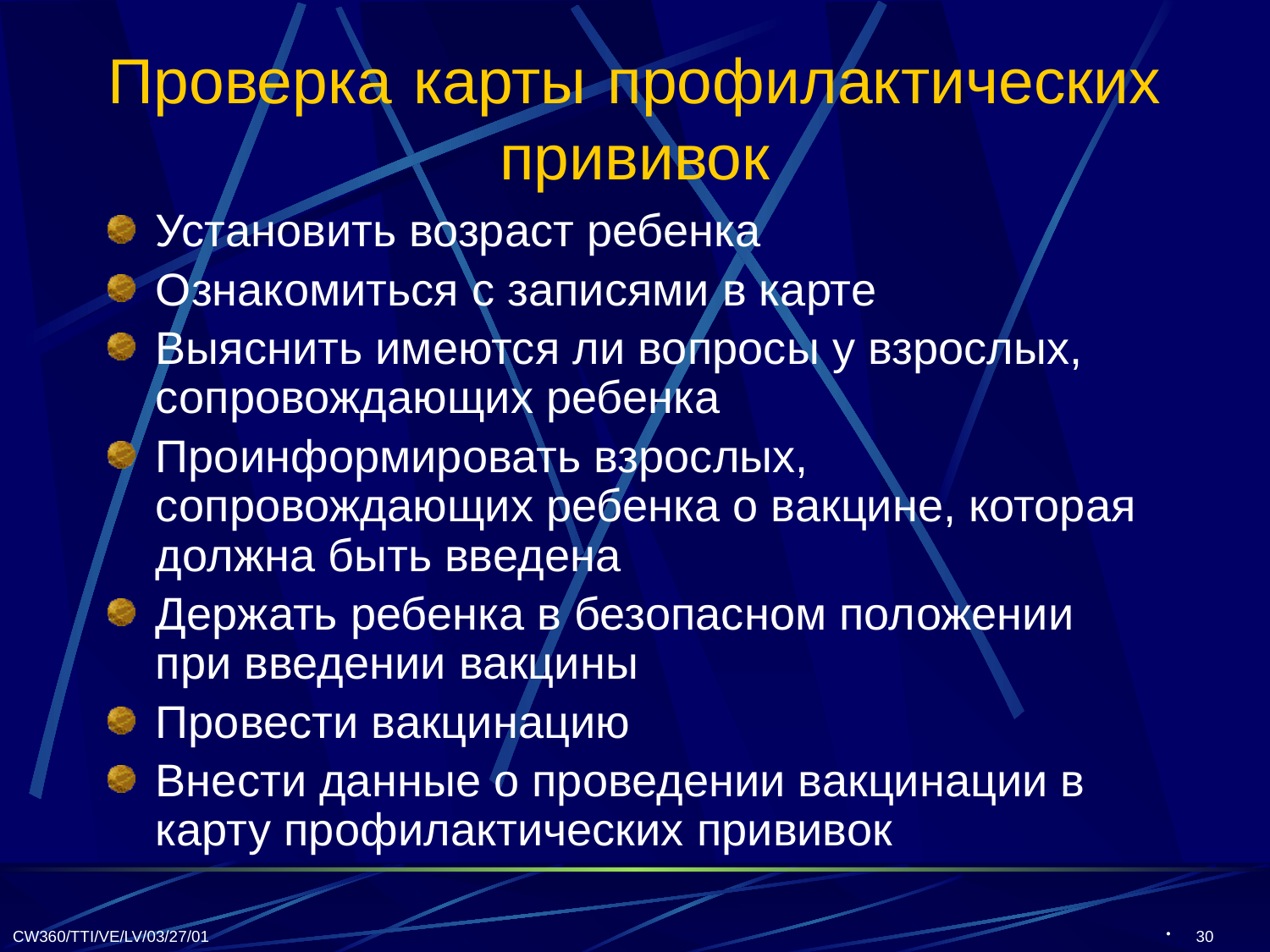

# Проверка карты профилактических прививок
Установить возраст ребенка
Ознакомиться с записями в карте
Выяснить имеются ли вопросы у взрослых, сопровождающих ребенка
Проинформировать взрослых, сопровождающих ребенка о вакцине, которая должна быть введена
Держать ребенка в безопасном положении при введении вакцины
Провести вакцинацию
Внести данные о проведении вакцинации в карту профилактических прививок
CW360/TTI/VE/LV/03/27/01